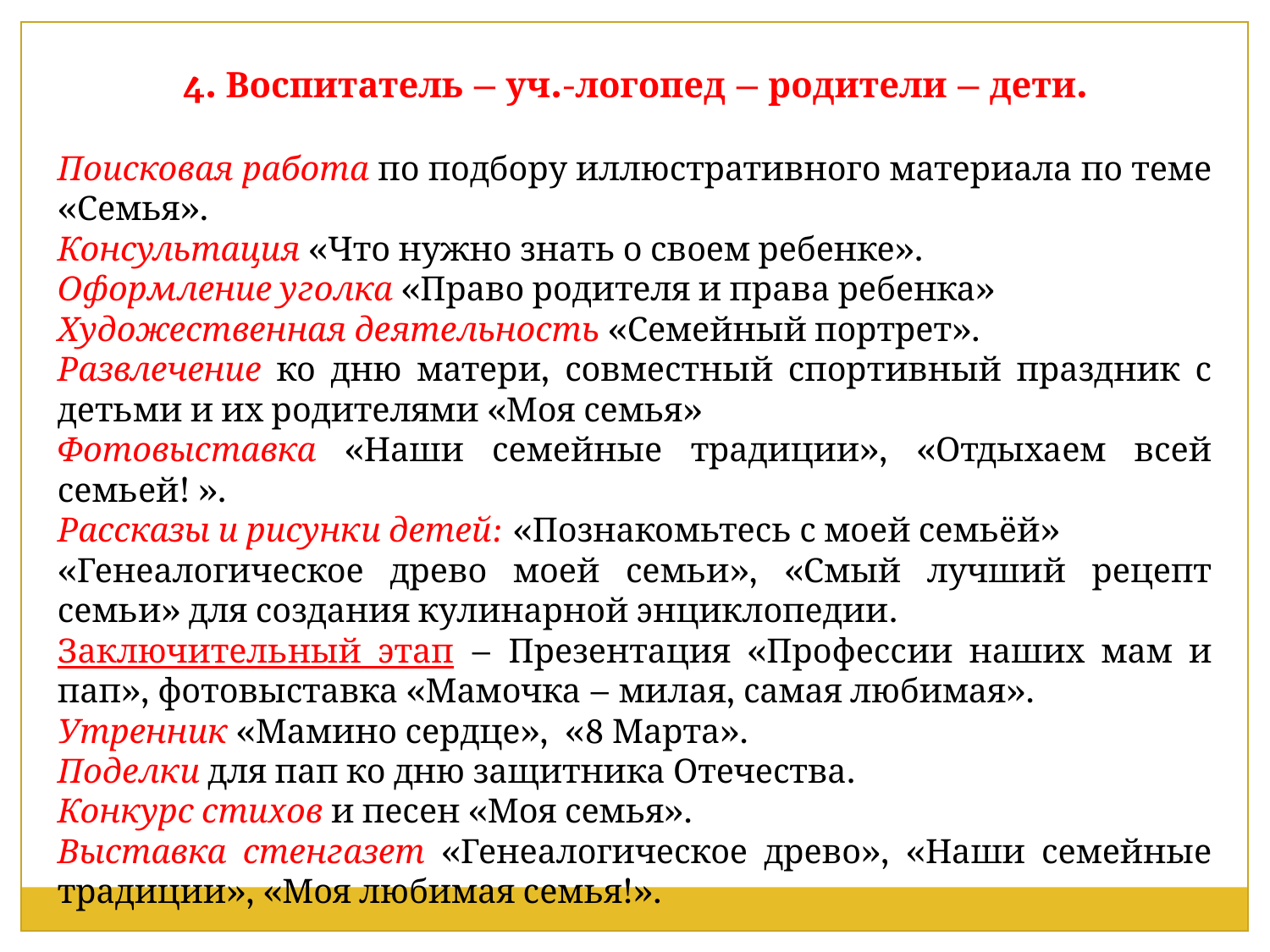

4. Воспитатель – уч.-логопед – родители – дети.

Поисковая работа по подбору иллюстративного материала по теме «Семья».
Консультация «Что нужно знать о своем ребенке».
Оформление уголка «Право родителя и права ребенка»
Художественная деятельность «Семейный портрет».
Развлечение ко дню матери, совместный спортивный праздник с детьми и их родителями «Моя семья»
Фотовыставка «Наши семейные традиции», «Отдыхаем всей семьей! ».
Рассказы и рисунки детей: «Познакомьтесь с моей семьёй»
«Генеалогическое древо моей семьи», «Смый лучший рецепт семьи» для создания кулинарной энциклопедии.
Заключительный этап – Презентация «Профессии наших мам и пап», фотовыставка «Мамочка – милая, самая любимая».
Утренник «Мамино сердце»,  «8 Марта».
Поделки для пап ко дню защитника Отечества.
Конкурс стихов и песен «Моя семья».
Выставка стенгазет «Генеалогическое древо», «Наши семейные традиции», «Моя любимая семья!».